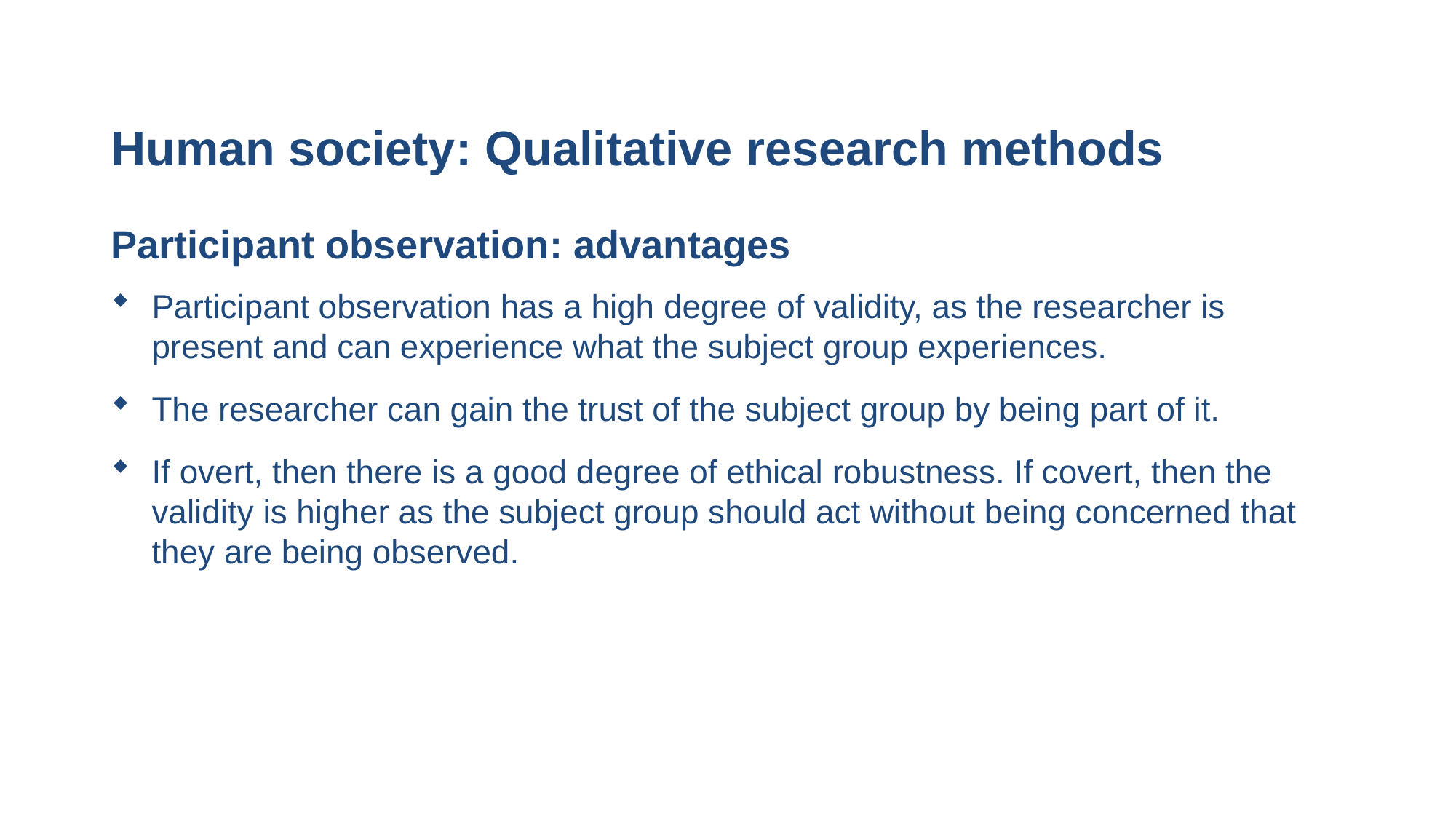

# Human society: Qualitative research methods
Participant observation: advantages
Participant observation has a high degree of validity, as the researcher is present and can experience what the subject group experiences.
The researcher can gain the trust of the subject group by being part of it.
If overt, then there is a good degree of ethical robustness. If covert, then the validity is higher as the subject group should act without being concerned that they are being observed.